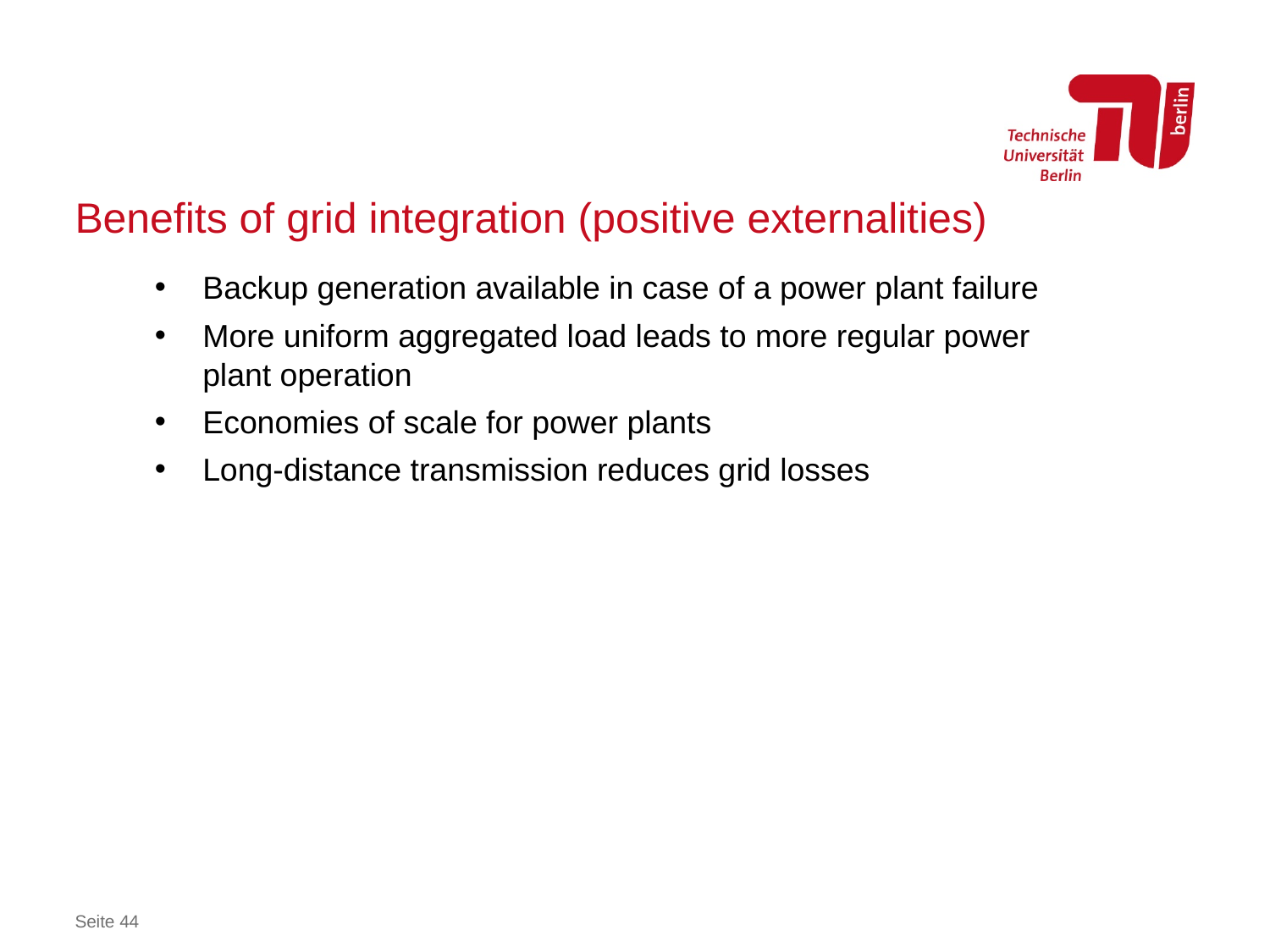

# Benefits of grid integration (positive externalities)
Backup generation available in case of a power plant failure
More uniform aggregated load leads to more regular power plant operation
Economies of scale for power plants
Long-distance transmission reduces grid losses

Seite 44